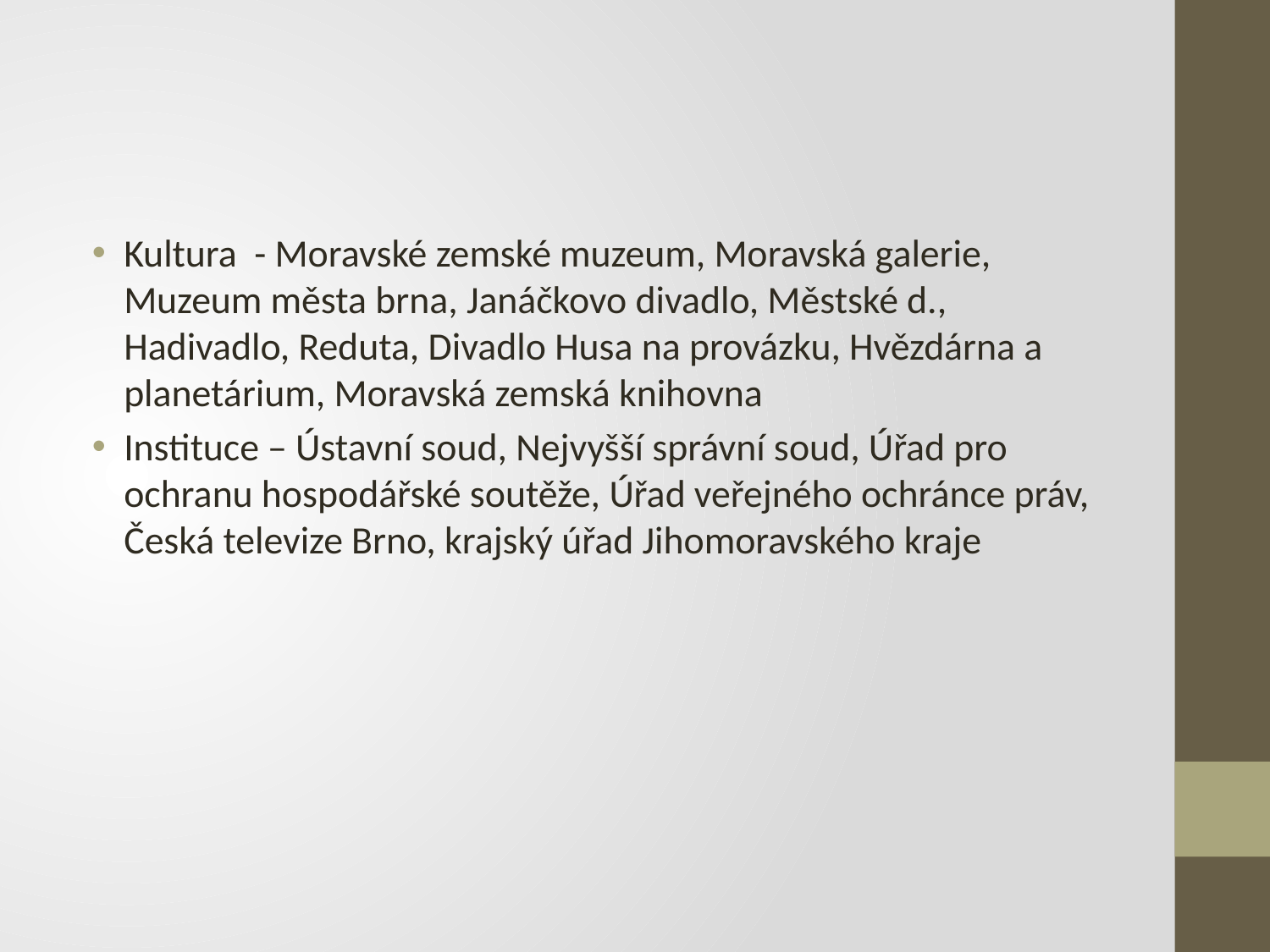

Kultura  - Moravské zemské muzeum, Moravská galerie, Muzeum města brna, Janáčkovo divadlo, Městské d., Hadivadlo, Reduta, Divadlo Husa na provázku, Hvězdárna a planetárium, Moravská zemská knihovna
Instituce – Ústavní soud, Nejvyšší správní soud, Úřad pro ochranu hospodářské soutěže, Úřad veřejného ochránce práv, Česká televize Brno, krajský úřad Jihomoravského kraje